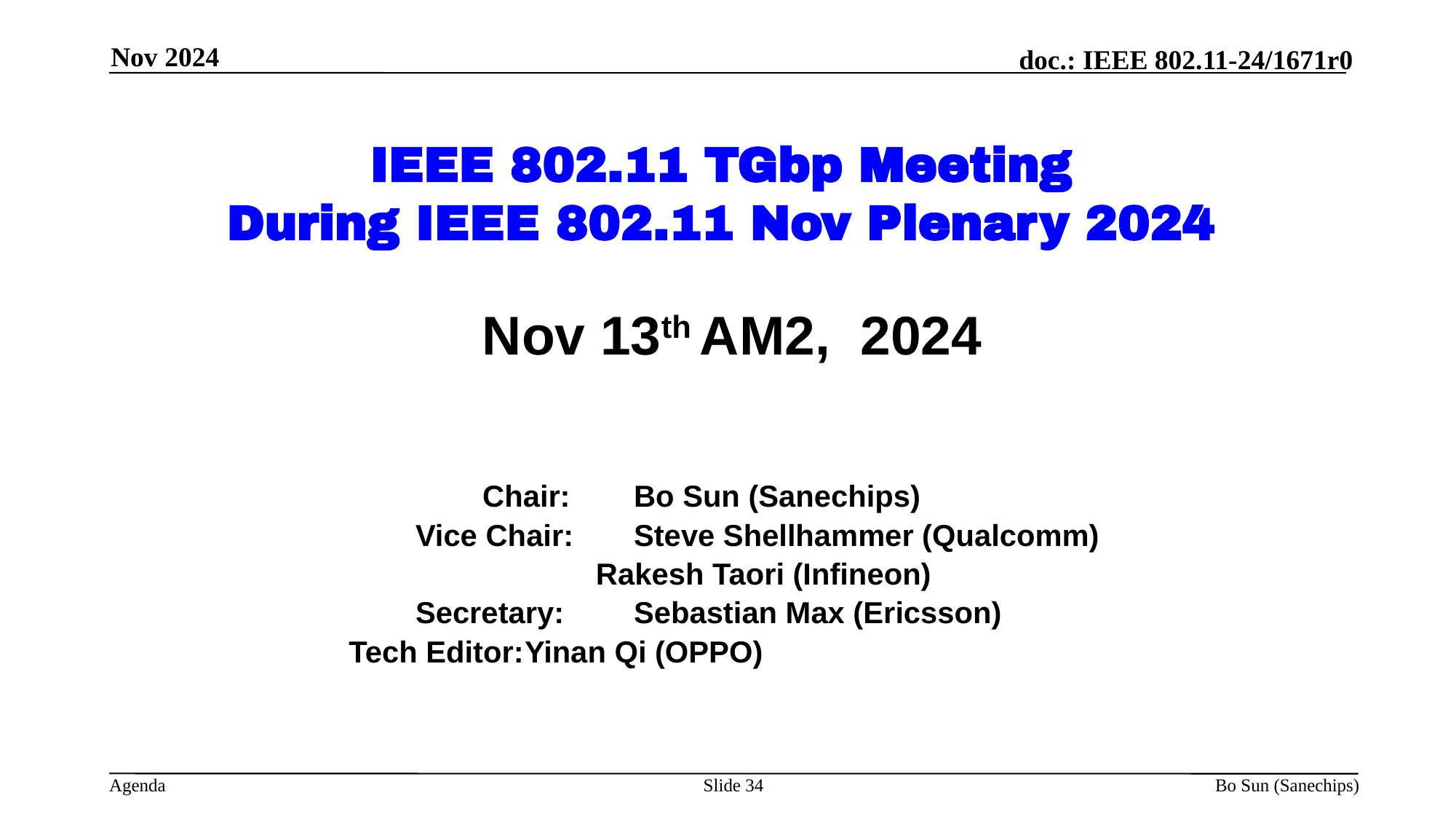

Nov 2024
IEEE 802.11 TGbp Meeting
During IEEE 802.11 Nov Plenary 2024

Nov 13th AM2,  2024

		   	        Chair:	Bo Sun (Sanechips)
			Vice Chair:	Steve Shellhammer (Qualcomm)
  Rakesh Taori (Infineon)
	    		Secretary: 	Sebastian Max (Ericsson)
                       Tech Editor:	Yinan Qi (OPPO)
Slide 34
Bo Sun (Sanechips)